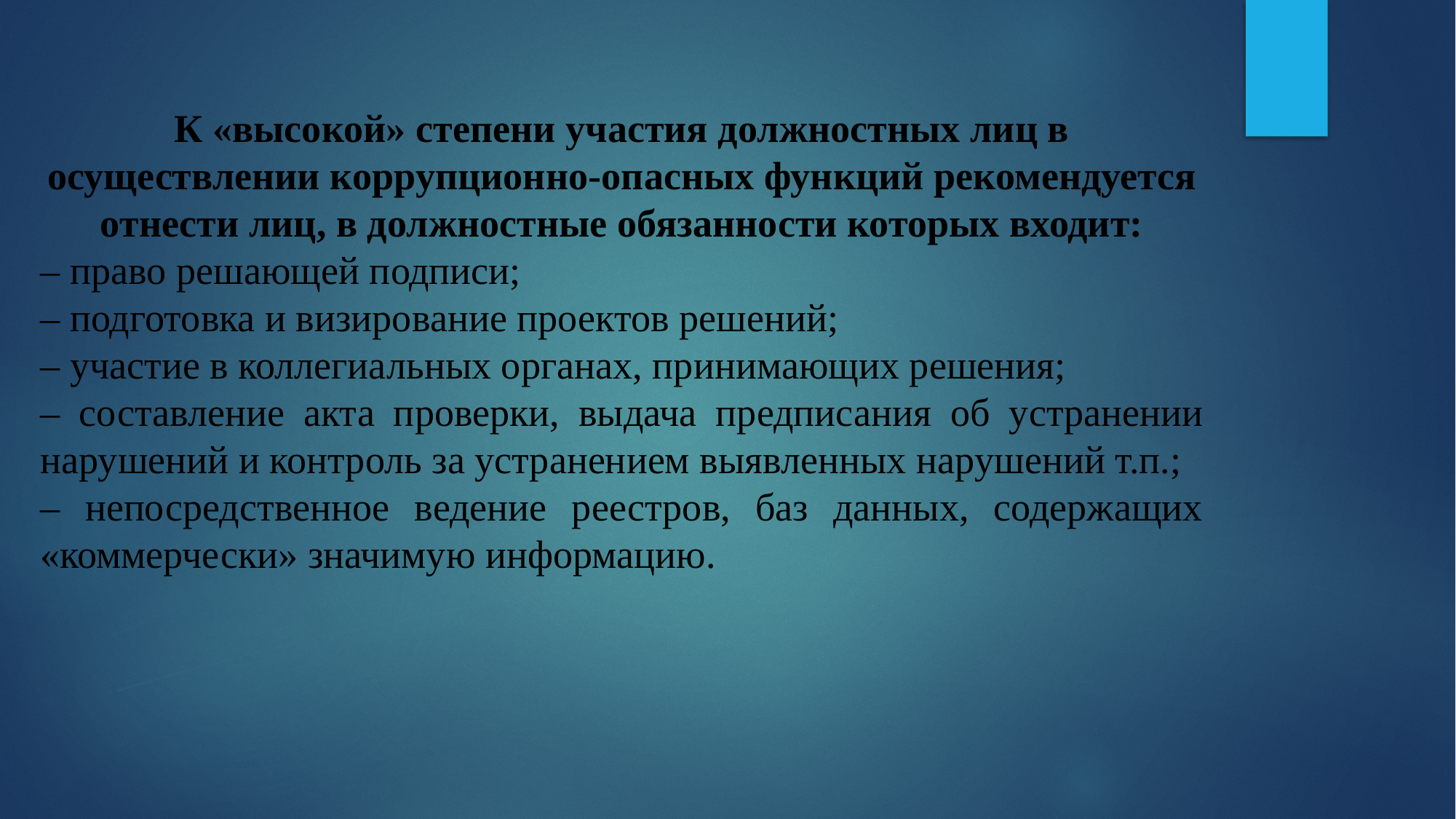

К «высокой» степени участия должностных лиц в осуществлении коррупционно-опасных функций рекомендуется отнести лиц, в должностные обязанности которых входит:
– право решающей подписи;
– подготовка и визирование проектов решений;
– участие в коллегиальных органах, принимающих решения;
– составление акта проверки, выдача предписания об устранении нарушений и контроль за устранением выявленных нарушений т.п.;
– непосредственное ведение реестров, баз данных, содержащих «коммерчески» значимую информацию.